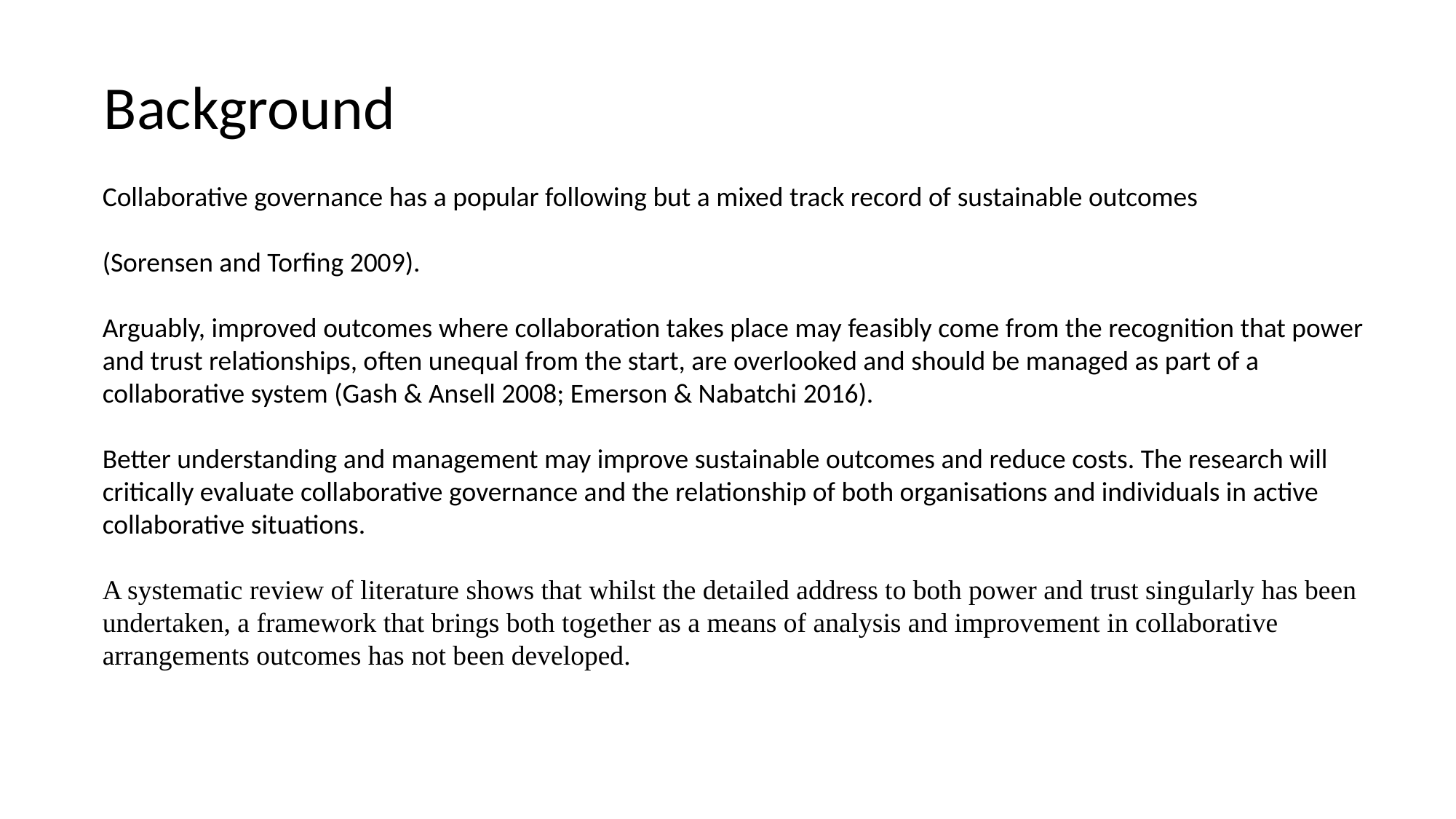

Background
Collaborative governance has a popular following but a mixed track record of sustainable outcomes

(Sorensen and Torfing 2009).

Arguably, improved outcomes where collaboration takes place may feasibly come from the recognition that power and trust relationships, often unequal from the start, are overlooked and should be managed as part of a collaborative system (Gash & Ansell 2008; Emerson & Nabatchi 2016).

Better understanding and management may improve sustainable outcomes and reduce costs. The research will critically evaluate collaborative governance and the relationship of both organisations and individuals in active collaborative situations.

A systematic review of literature shows that whilst the detailed address to both power and trust singularly has been undertaken, a framework that brings both together as a means of analysis and improvement in collaborative arrangements outcomes has not been developed.